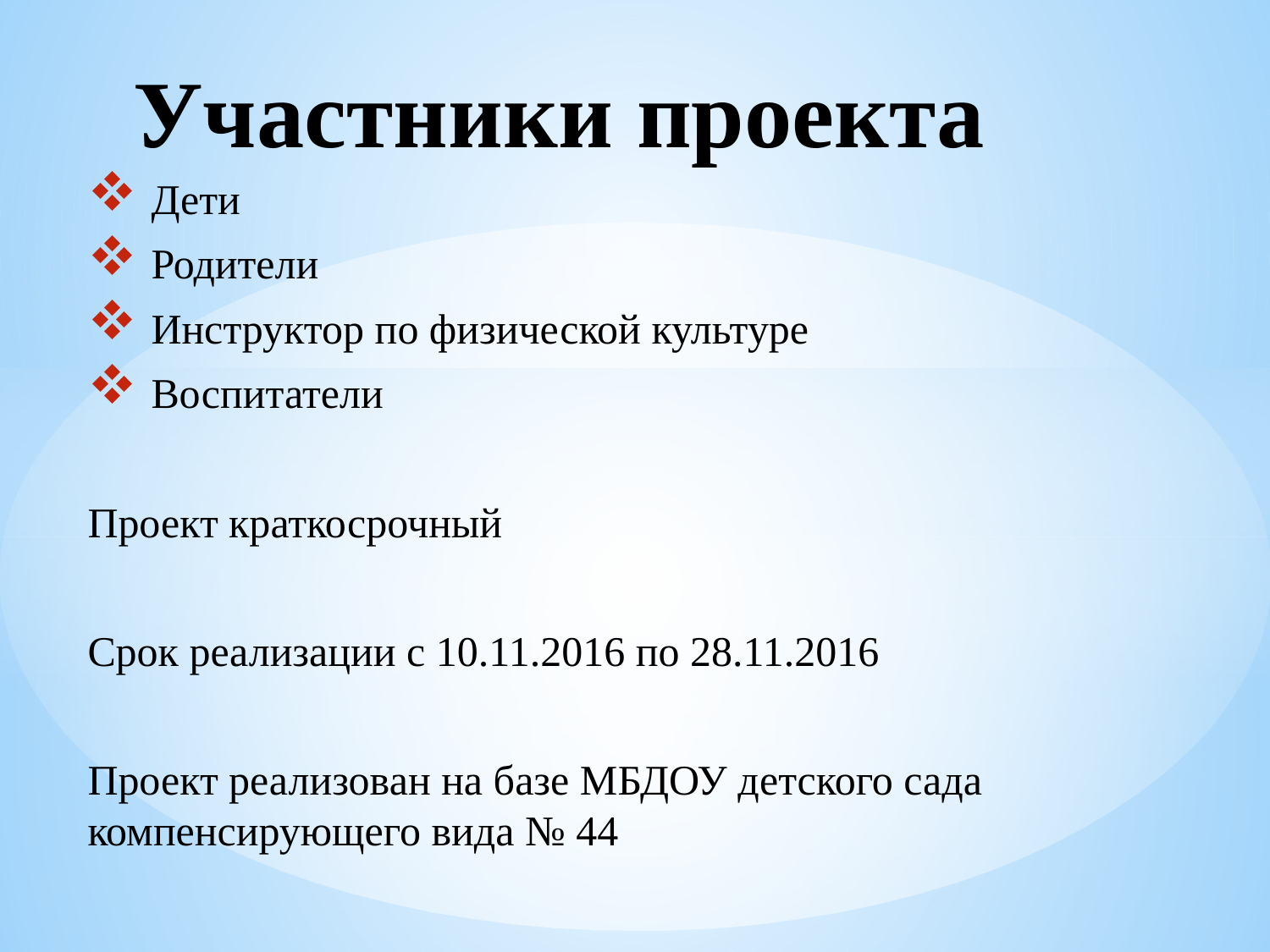

# Участники проекта
Дети
Родители
Инструктор по физической культуре
Воспитатели

Проект краткосрочный

Срок реализации с 10.11.2016 по 28.11.2016

Проект реализован на базе МБДОУ детского сада компенсирующего вида № 44